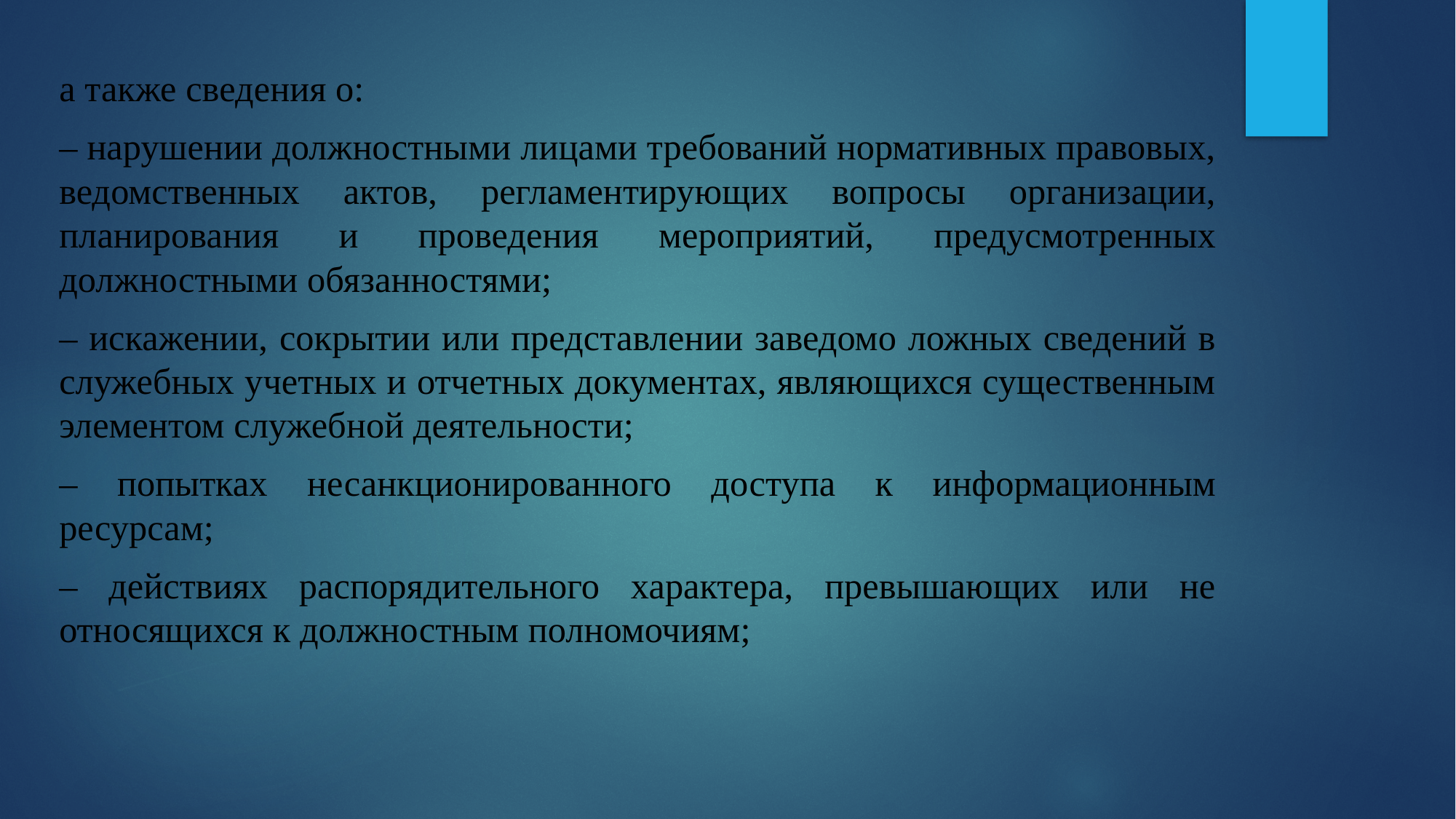

а также сведения о:
– нарушении должностными лицами требований нормативных правовых, ведомственных актов, регламентирующих вопросы организации, планирования и проведения мероприятий, предусмотренных должностными обязанностями;
– искажении, сокрытии или представлении заведомо ложных сведений в служебных учетных и отчетных документах, являющихся существенным элементом служебной деятельности;
– попытках несанкционированного доступа к информационным ресурсам;
– действиях распорядительного характера, превышающих или не относящихся к должностным полномочиям;